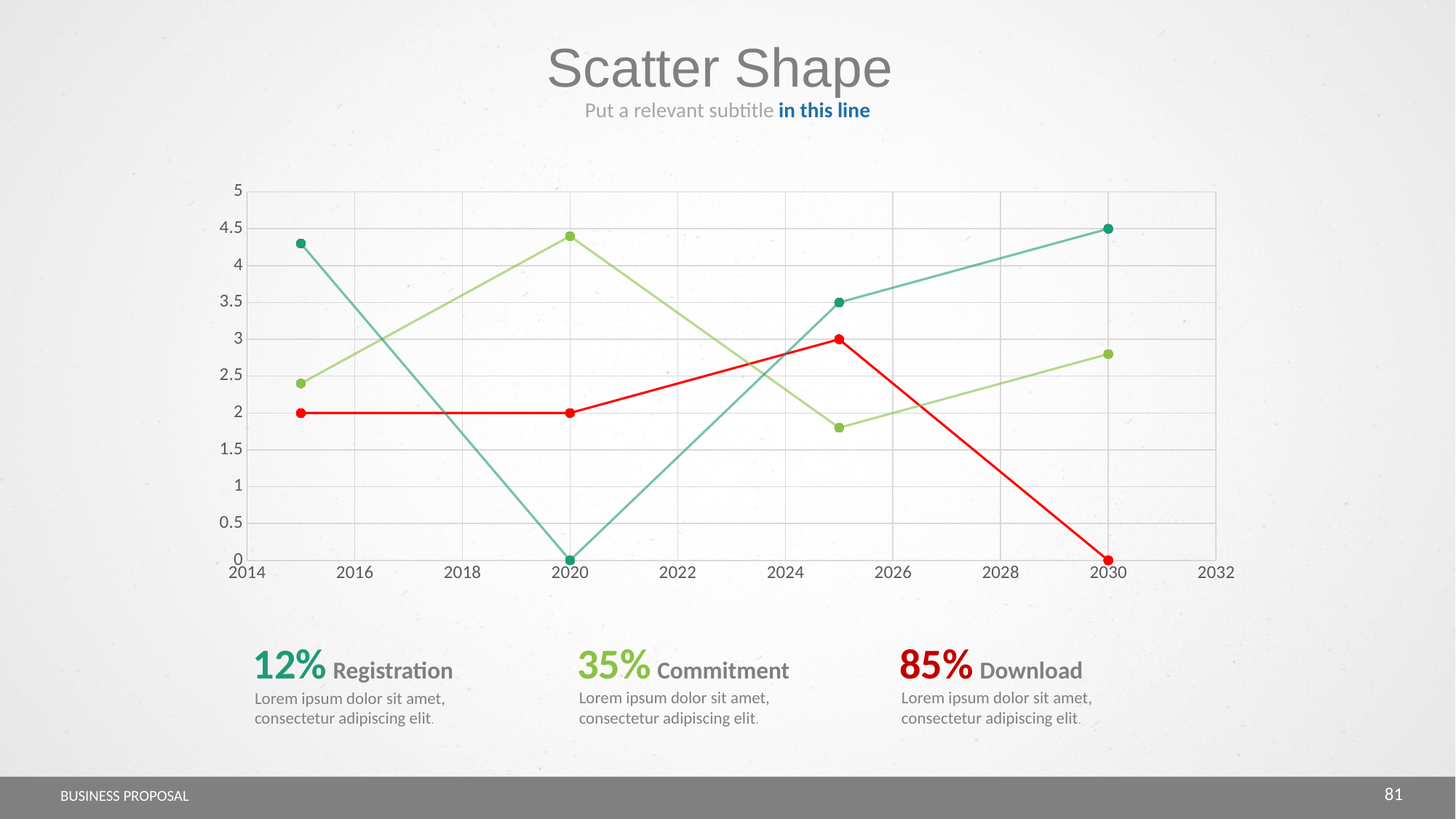

Scatter Shape
Put a relevant subtitle in this line

### Chart

| Category | Series 1 | Series 2 | Series 3 |
|---|---|---|---|
35% Commitment
Lorem ipsum dolor sit amet, consectetur adipiscing elit.
85% Download
Lorem ipsum dolor sit amet, consectetur adipiscing elit.
12% Registration
Lorem ipsum dolor sit amet, consectetur adipiscing elit.

81
BUSINESS PROPOSAL